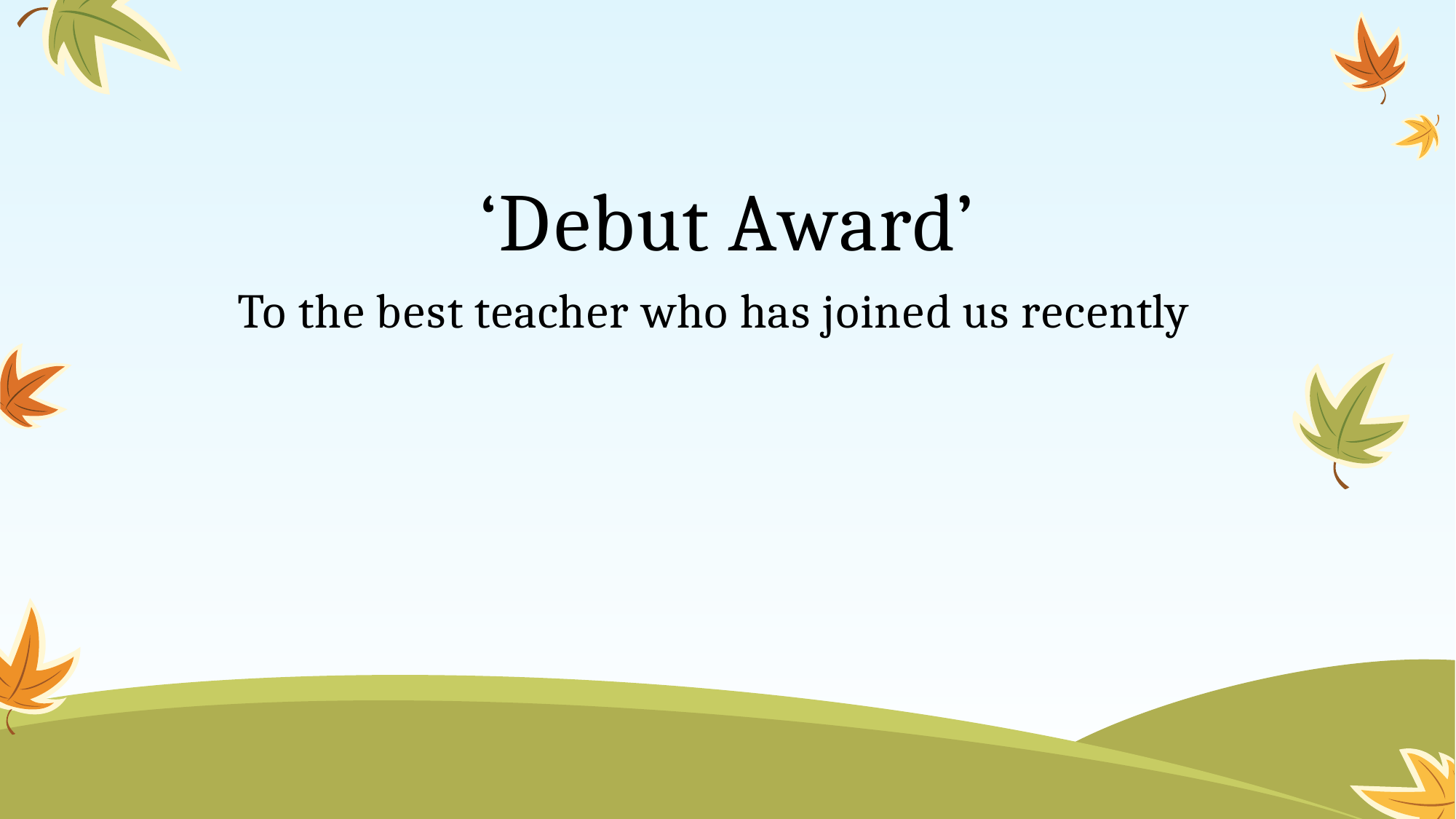

# ‘Debut Award’
To the best teacher who has joined us recently